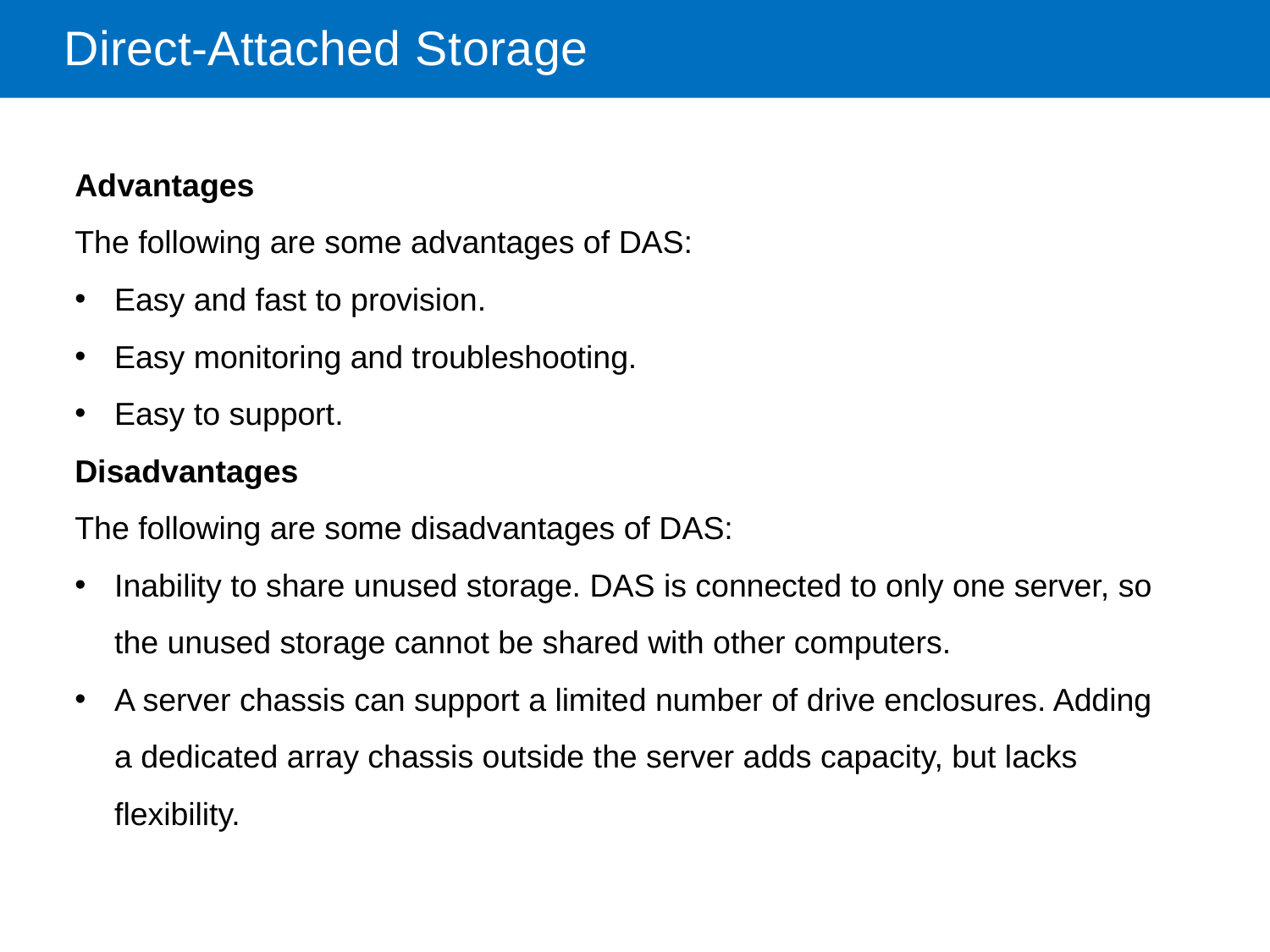

# Direct-Attached Storage
Advantages
The following are some advantages of DAS:
Easy and fast to provision.
Easy monitoring and troubleshooting.
Easy to support.
Disadvantages
The following are some disadvantages of DAS:
Inability to share unused storage. DAS is connected to only one server, so the unused storage cannot be shared with other computers.
A server chassis can support a limited number of drive enclosures. Adding a dedicated array chassis outside the server adds capacity, but lacks flexibility.